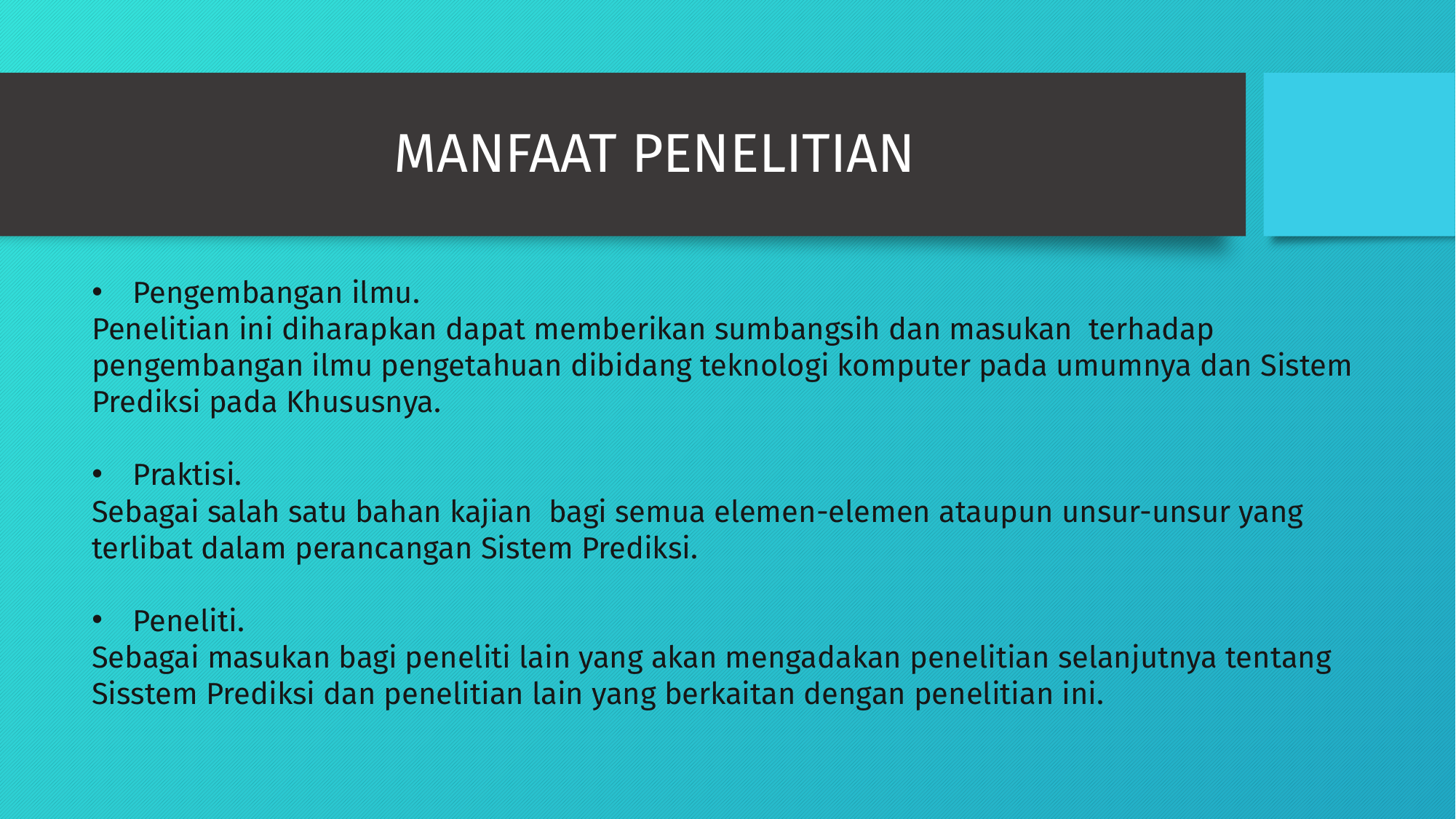

# MANFAAT PENELITIAN
Pengembangan ilmu.
Penelitian ini diharapkan dapat memberikan sumbangsih dan masukan  terhadap  pengembangan ilmu pengetahuan dibidang teknologi komputer pada umumnya dan Sistem Prediksi pada Khususnya.

Praktisi.
Sebagai salah satu bahan kajian  bagi semua elemen-elemen ataupun unsur-unsur yang terlibat dalam perancangan Sistem Prediksi.

Peneliti.
Sebagai masukan bagi peneliti lain yang akan mengadakan penelitian selanjutnya tentang Sisstem Prediksi dan penelitian lain yang berkaitan dengan penelitian ini.